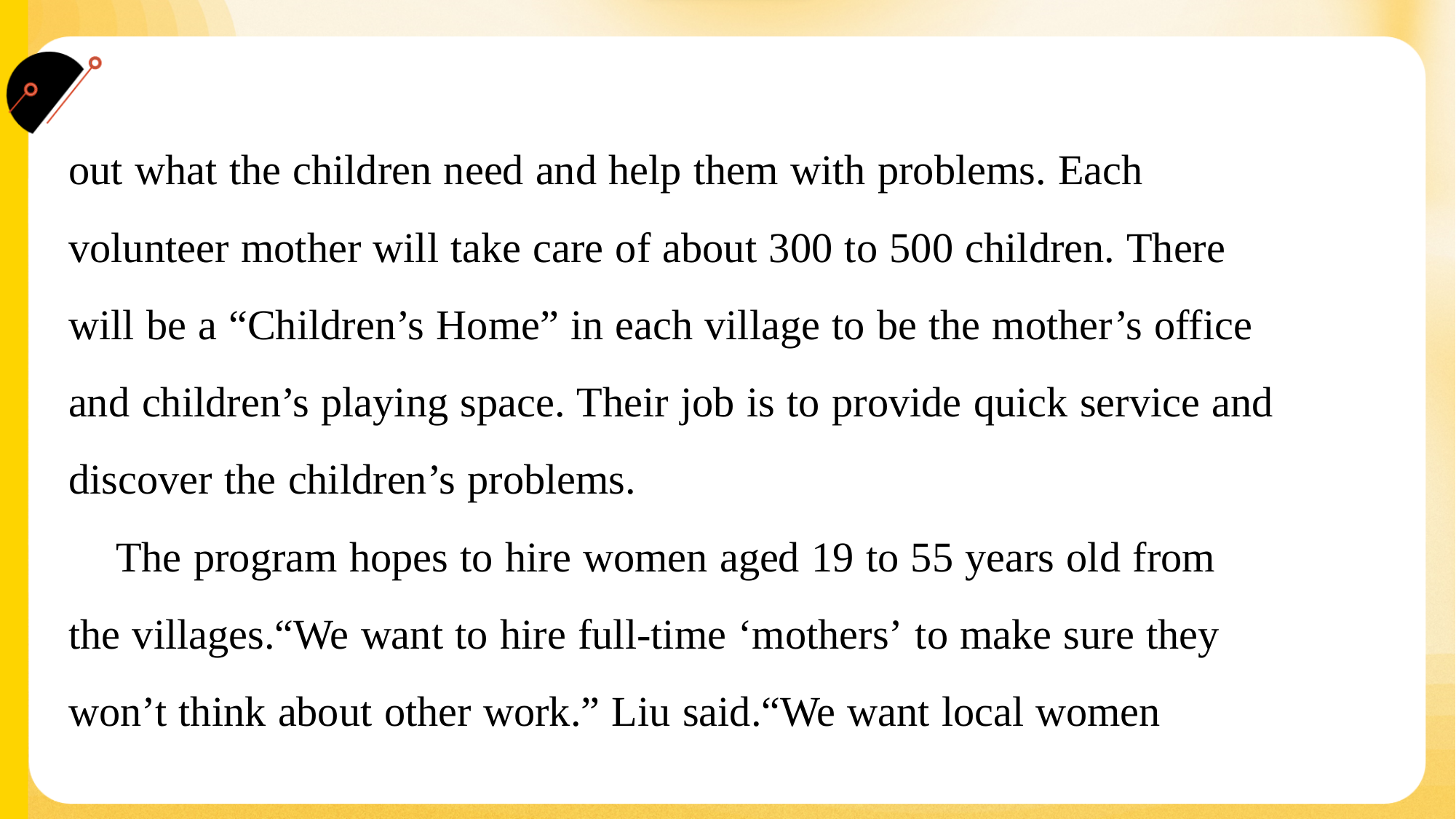

out what the children need and help them with problems. Each
volunteer mother will take care of about 300 to 500 children. There
will be a “Children’s Home” in each village to be the mother’s office
and children’s playing space. Their job is to provide quick service and
discover the children’s problems.
    The program hopes to hire women aged 19 to 55 years old from
the villages.“We want to hire full-time ‘mothers’ to make sure they
won’t think about other work.” Liu said.“We want local women